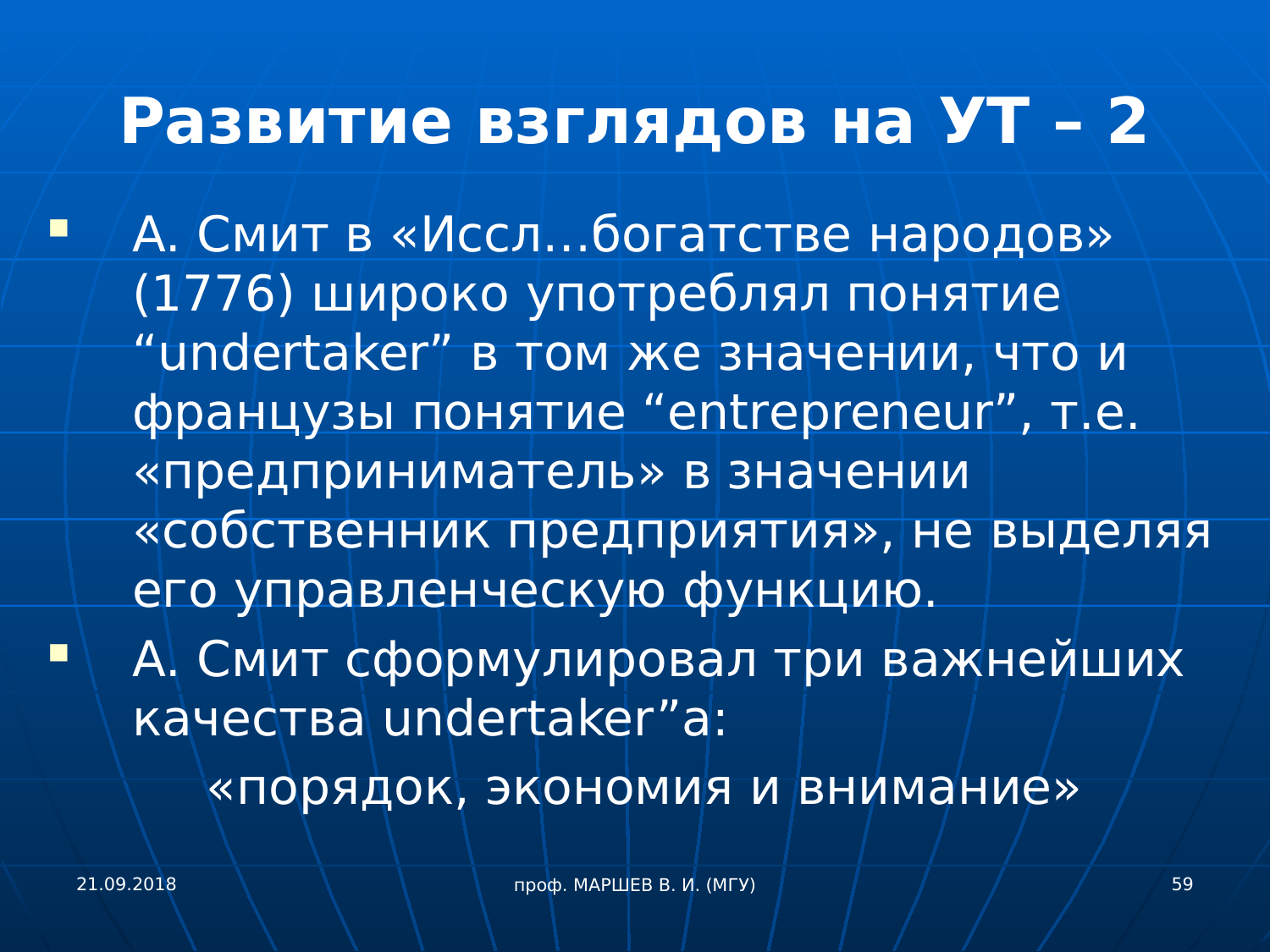

# Развитие взглядов на УТ – 2
А. Смит в «Иссл…богатстве народов» (1776) широко употреблял понятие “undertaker” в том же значении, что и французы понятие “entrepreneur”, т.е. «предприниматель» в значении «собственник предприятия», не выделяя его управленческую функцию.
А. Смит сформулировал три важнейших качества undertaker”a:
«порядок, экономия и внимание»
21.09.2018
59
проф. МАРШЕВ В. И. (МГУ)